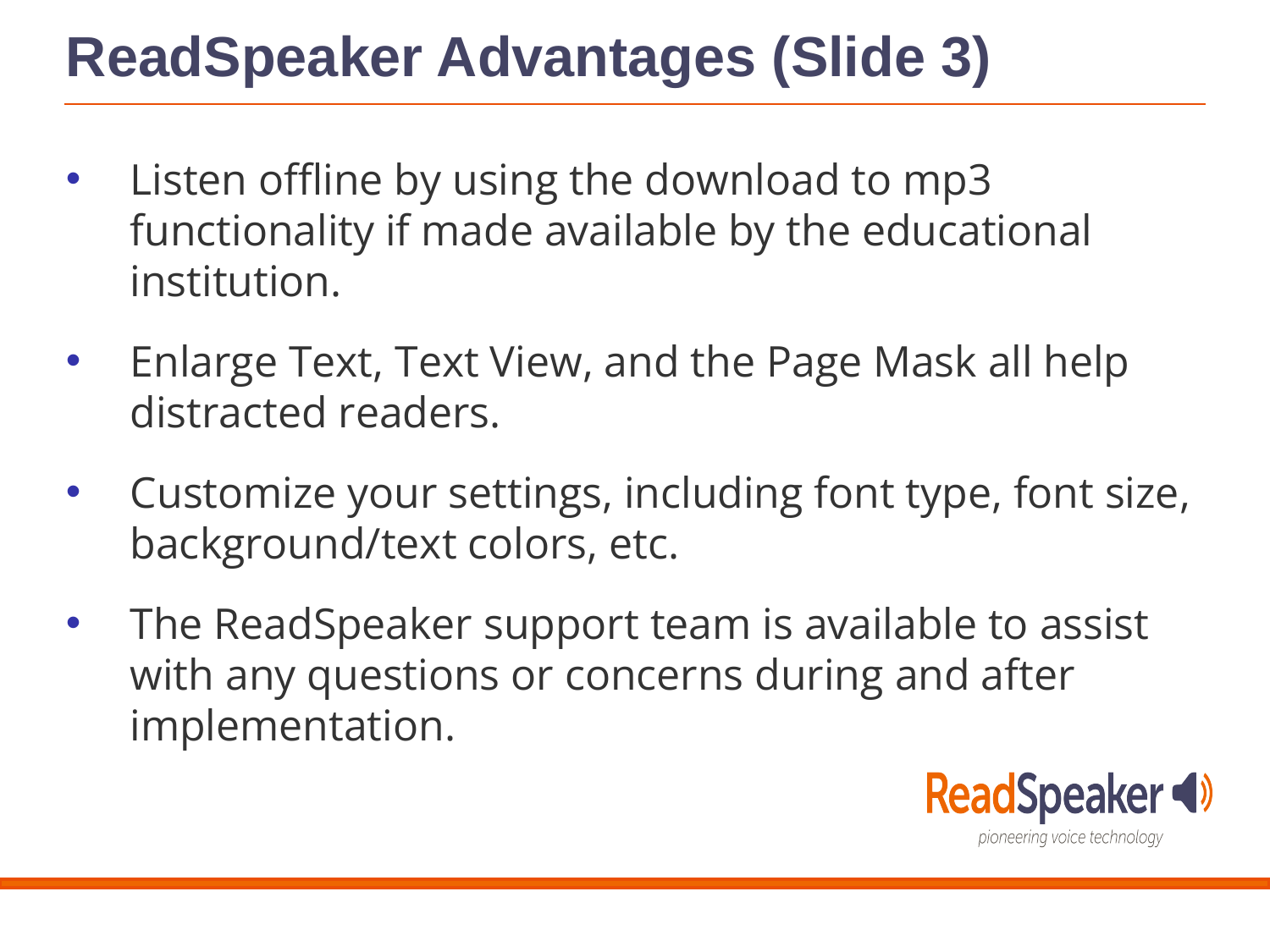

ReadSpeaker Advantages (Slide 3)
Listen offline by using the download to mp3 functionality if made available by the educational institution.
Enlarge Text, Text View, and the Page Mask all help distracted readers.
Customize your settings, including font type, font size, background/text colors, etc.
The ReadSpeaker support team is available to assist with any questions or concerns during and after implementation.